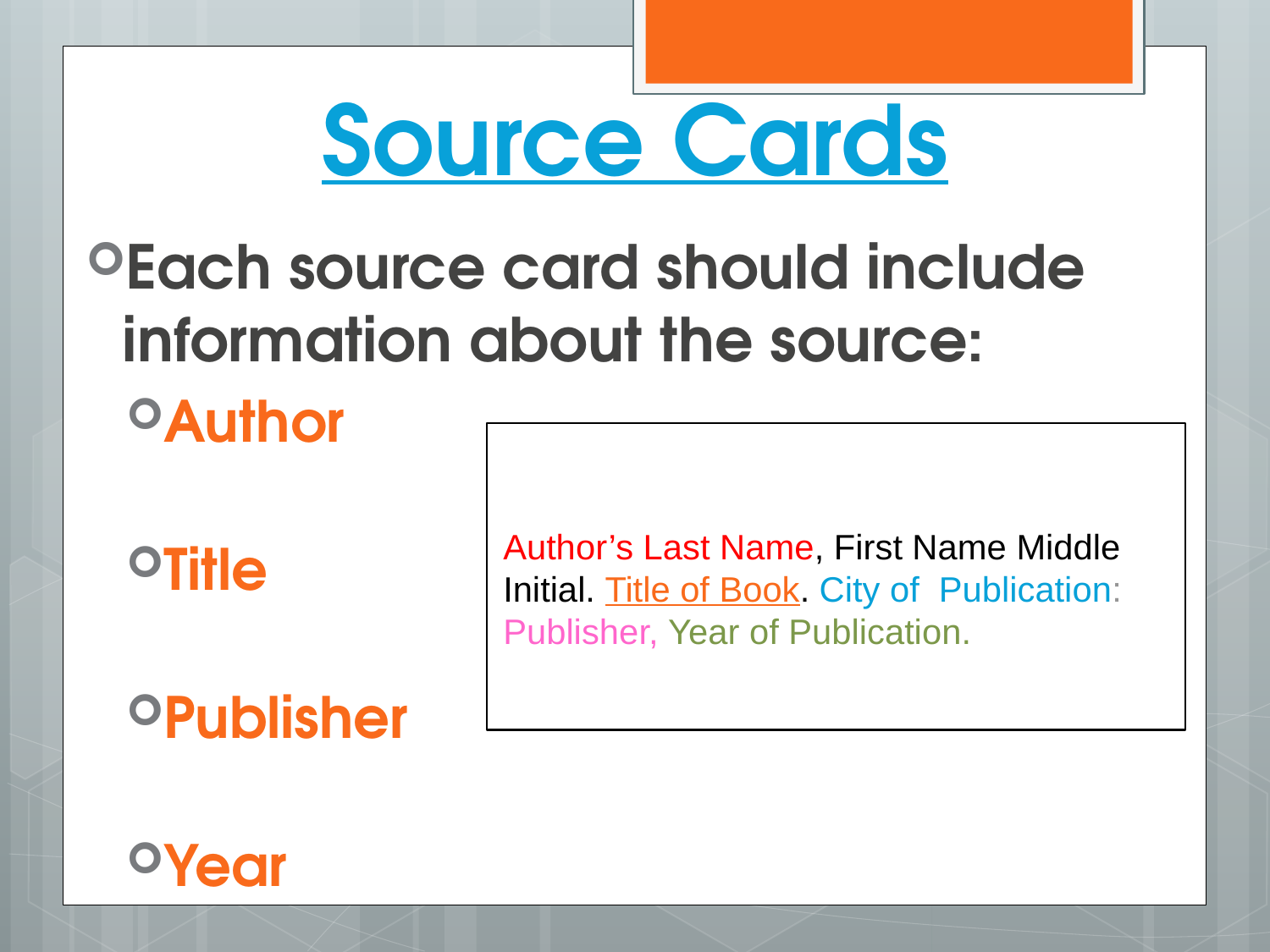

# Source Cards
Each source card should include information about the source:
Author
Title
Publisher
Year

Author’s Last Name, First Name Middle Initial. Title of Book. City of  Publication: Publisher, Year of Publication.